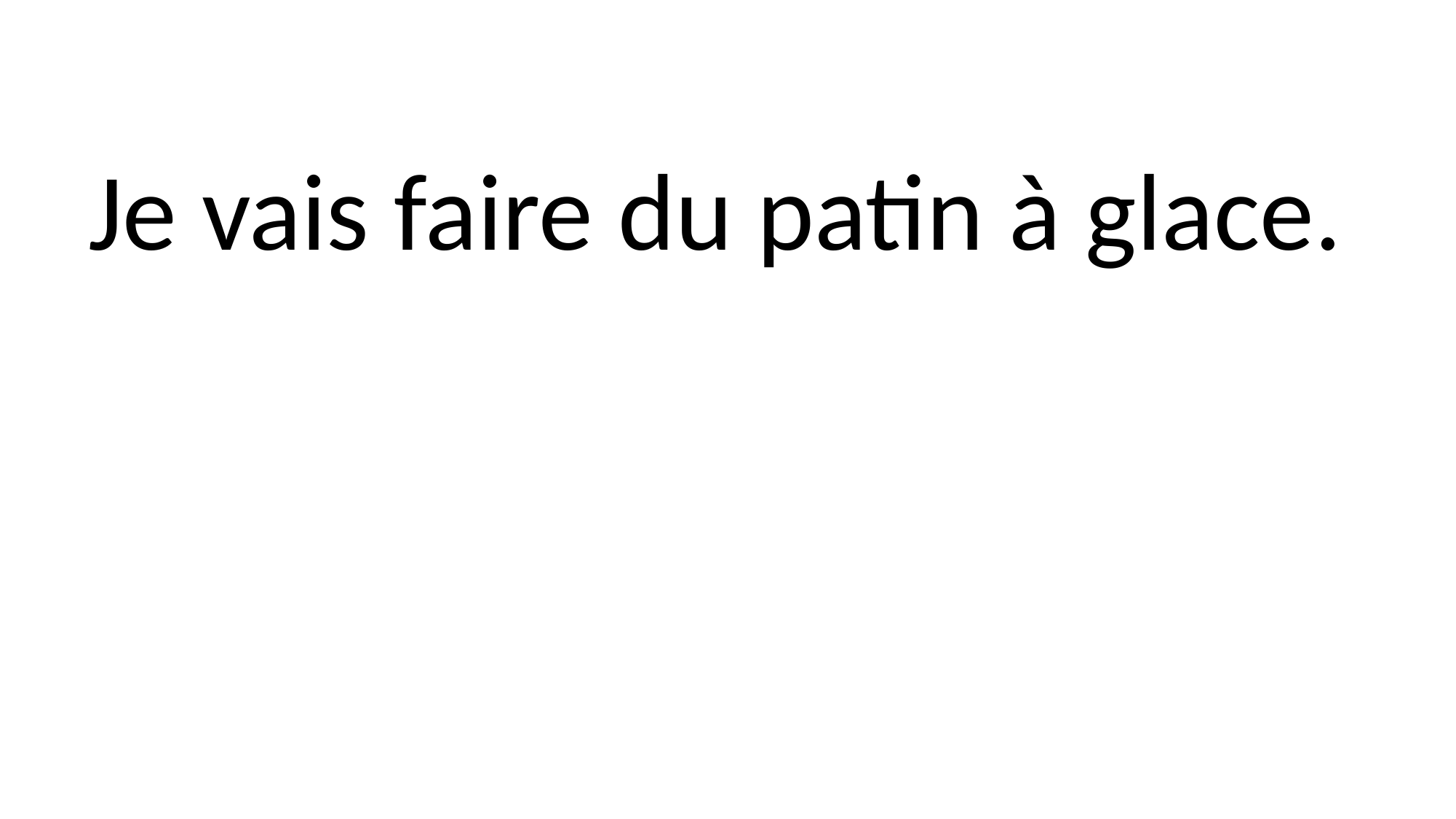

Je vais faire du patin à glace.